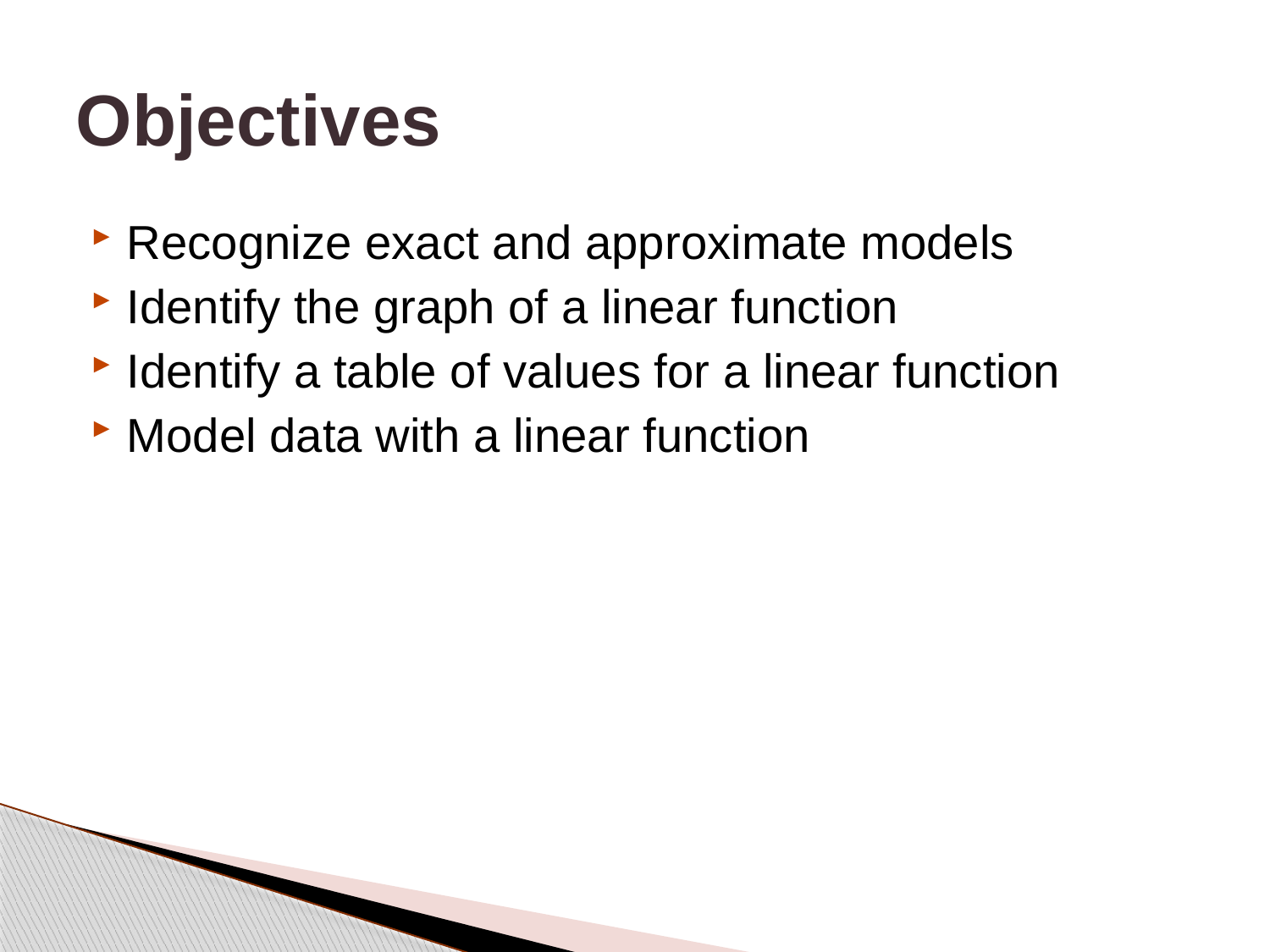

# Objectives
Recognize exact and approximate models
Identify the graph of a linear function
Identify a table of values for a linear function
Model data with a linear function